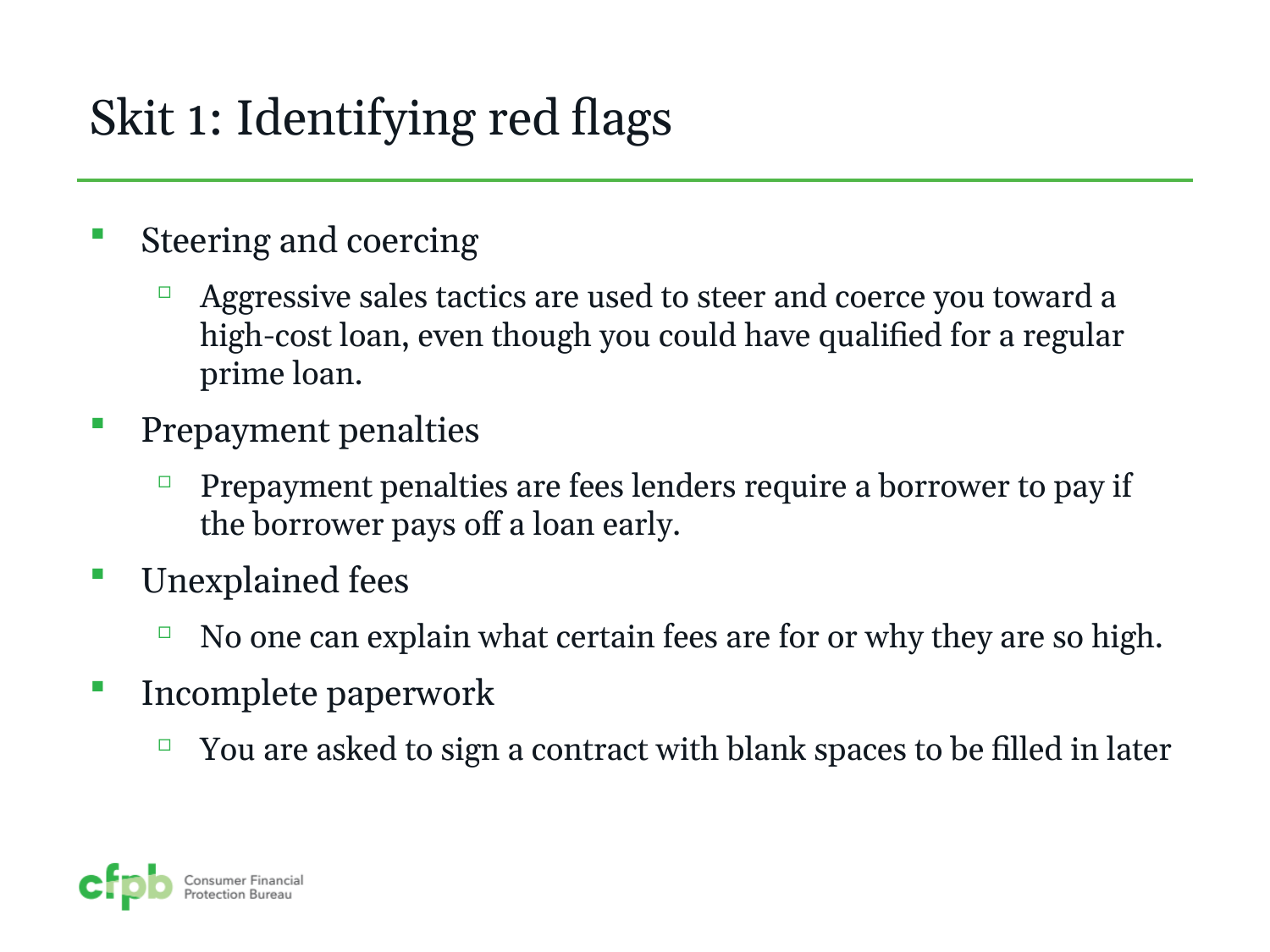

# Skit 1: Identifying red flags
Steering and coercing
Aggressive sales tactics are used to steer and coerce you toward a high-cost loan, even though you could have qualified for a regular prime loan.
Prepayment penalties
Prepayment penalties are fees lenders require a borrower to pay if the borrower pays off a loan early.
Unexplained fees
No one can explain what certain fees are for or why they are so high.
Incomplete paperwork
You are asked to sign a contract with blank spaces to be filled in later